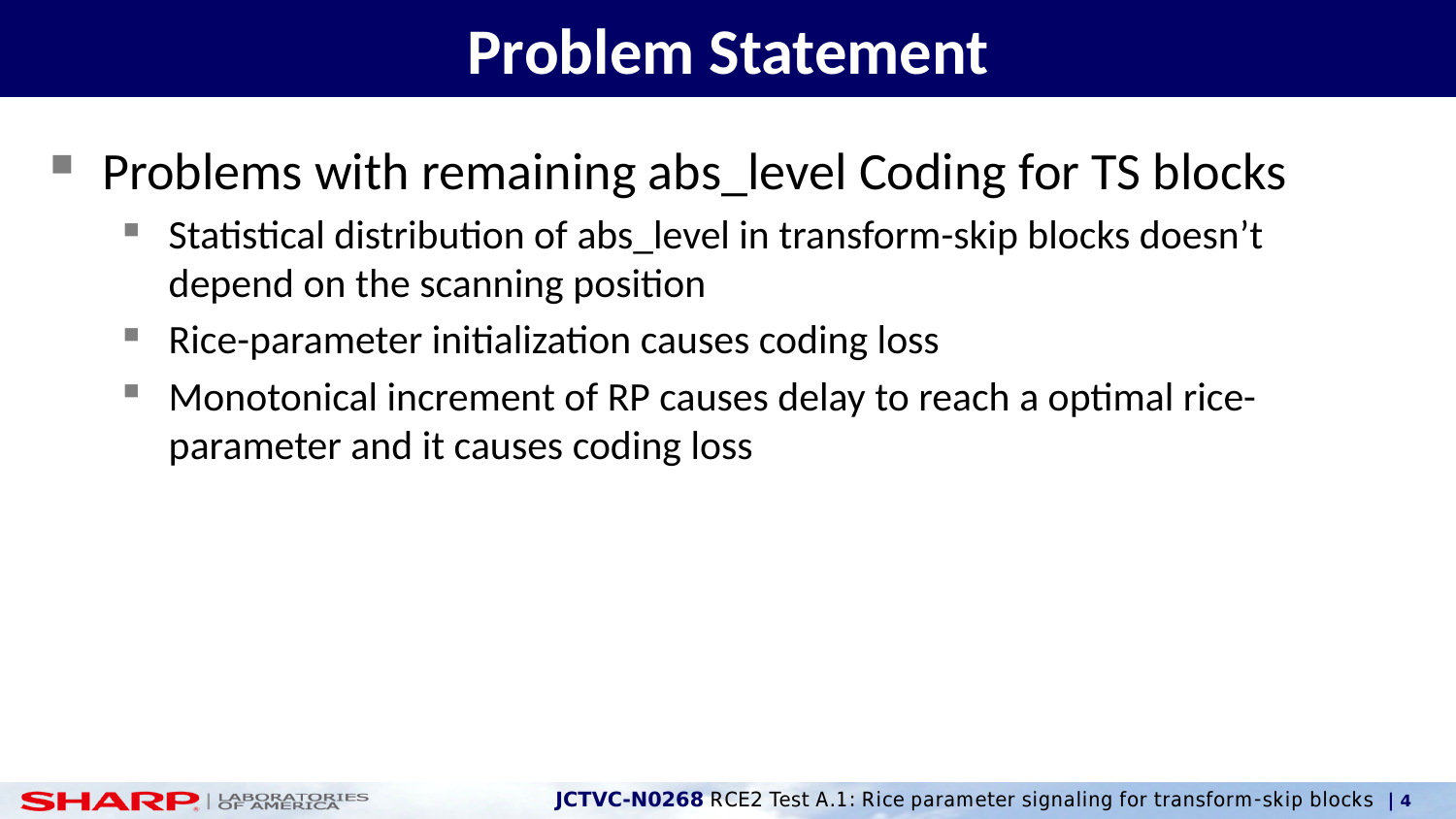

Problem Statement
Problems with remaining abs_level Coding for TS blocks
Statistical distribution of abs_level in transform-skip blocks doesn’t depend on the scanning position
Rice-parameter initialization causes coding loss
Monotonical increment of RP causes delay to reach a optimal rice-parameter and it causes coding loss